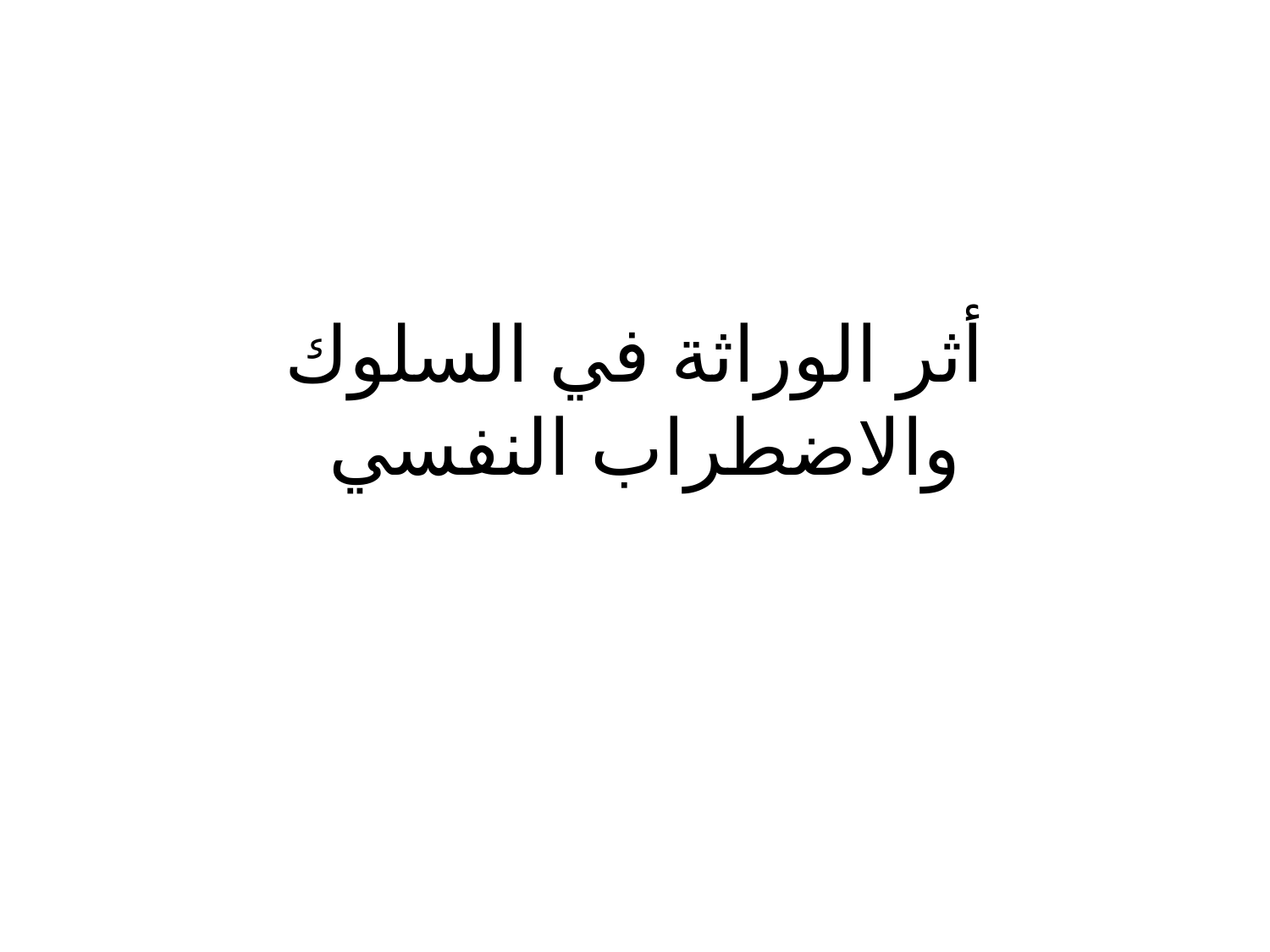

# أثر الوراثة في السلوك والاضطراب النفسي